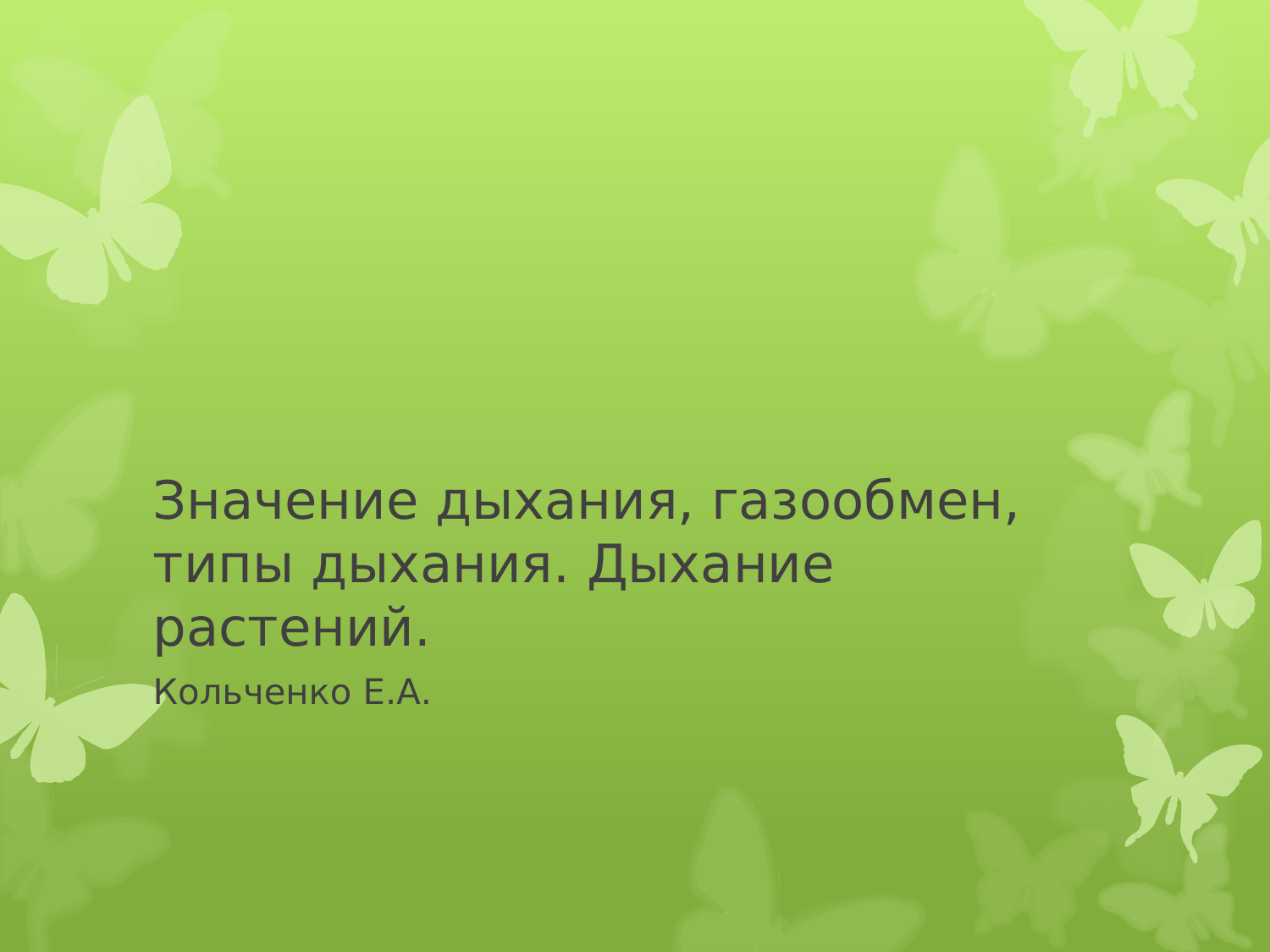

# Значение дыхания, газообмен, типы дыхания. Дыхание растений.
Кольченко Е.А.